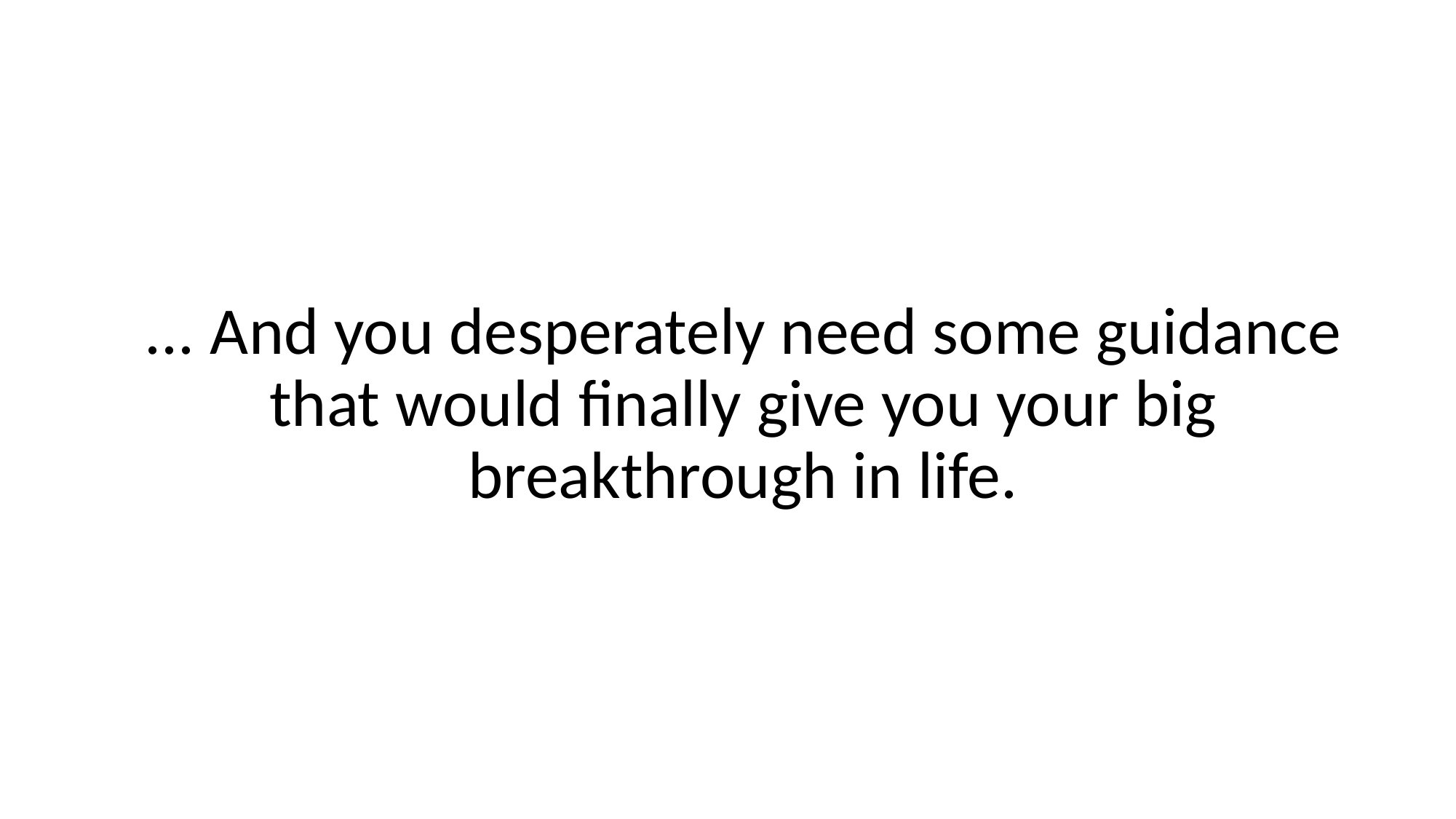

# ... And you desperately need some guidance that would finally give you your big breakthrough in life.